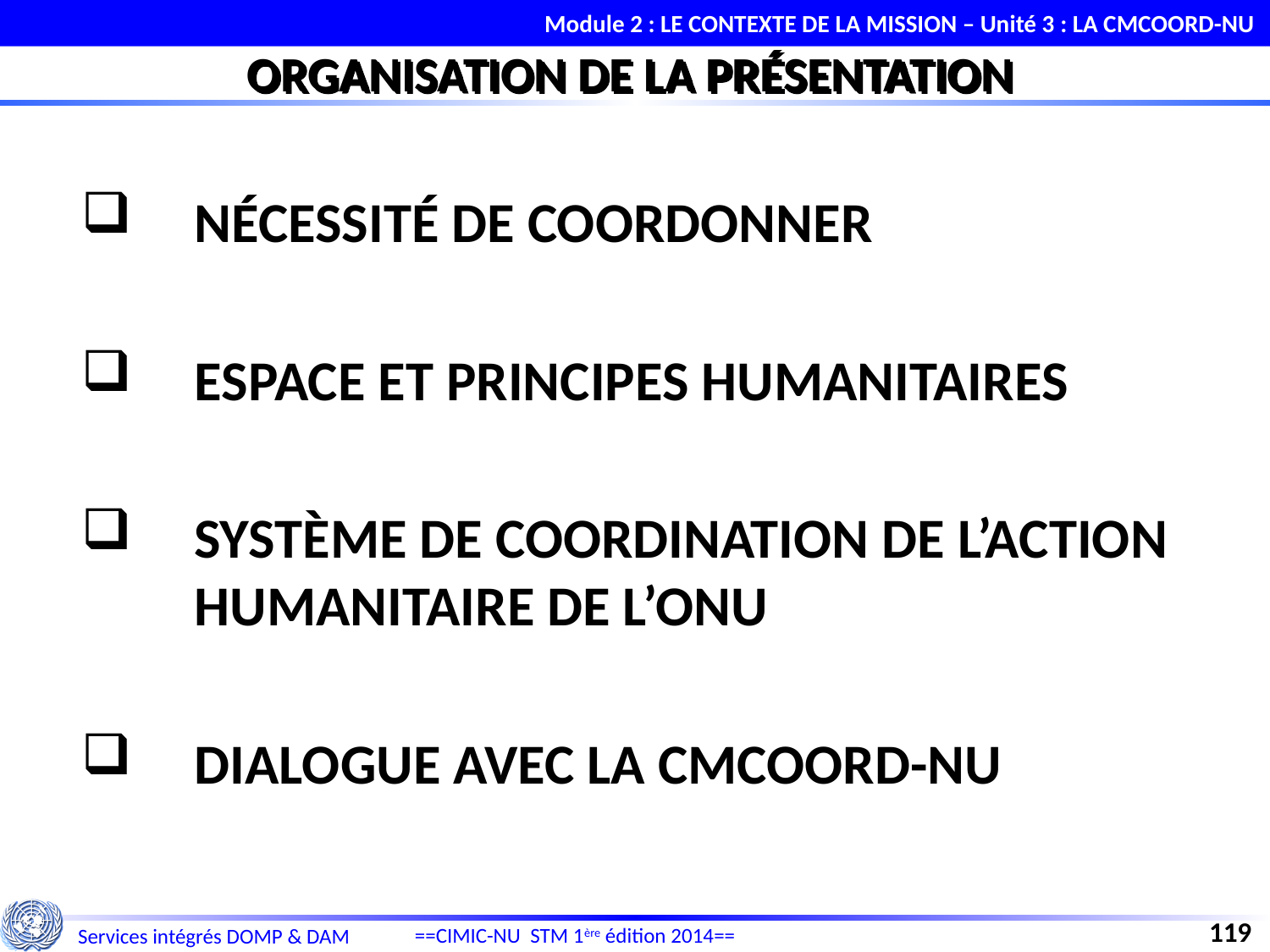

Module 2 : LE CONTEXTE DE LA MISSION – Unité 3 : LA CMCOORD-NU
ORGANISATION DE LA PRÉSENTATION
NÉCESSITÉ DE COORDONNER

ESPACE ET PRINCIPES HUMANITAIRES

SYSTÈME DE COORDINATION DE L’ACTION HUMANITAIRE DE L’ONU

DIALOGUE AVEC LA CMCOORD-NU
119
==CIMIC-NU  STM 1ère édition 2014==
==CIMIC-NU  STM 1ère édition 2014==
Services intégrés DOMP & DAM
Services intégrés DOMP & DAM